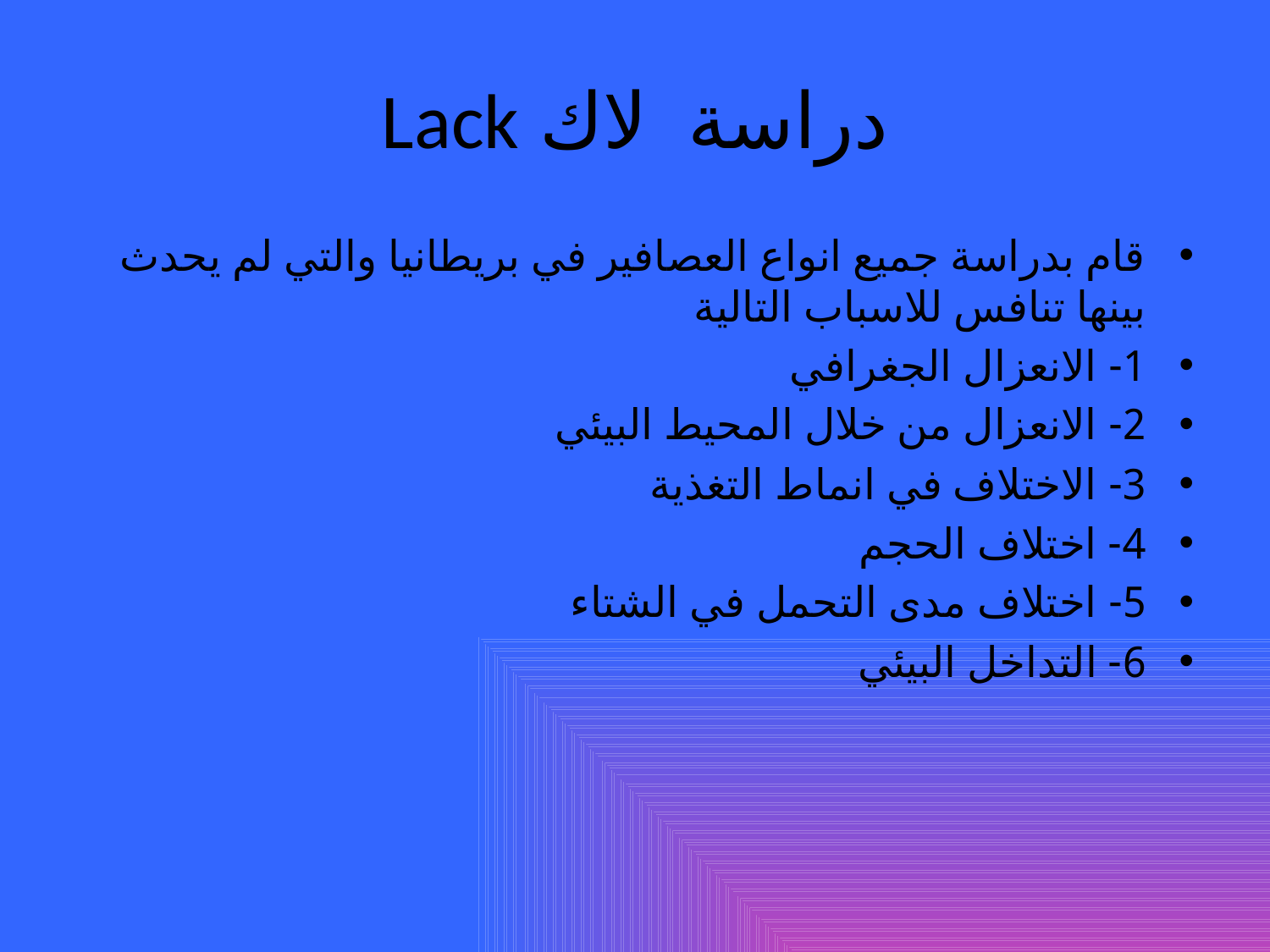

# دراسة  لاك Lack
قام بدراسة جميع انواع العصافير في بريطانيا والتي لم يحدث بينها تنافس للاسباب التالية
1- الانعزال الجغرافي
2- الانعزال من خلال المحيط البيئي
3- الاختلاف في انماط التغذية
4- اختلاف الحجم
5- اختلاف مدى التحمل في الشتاء
6- التداخل البيئي